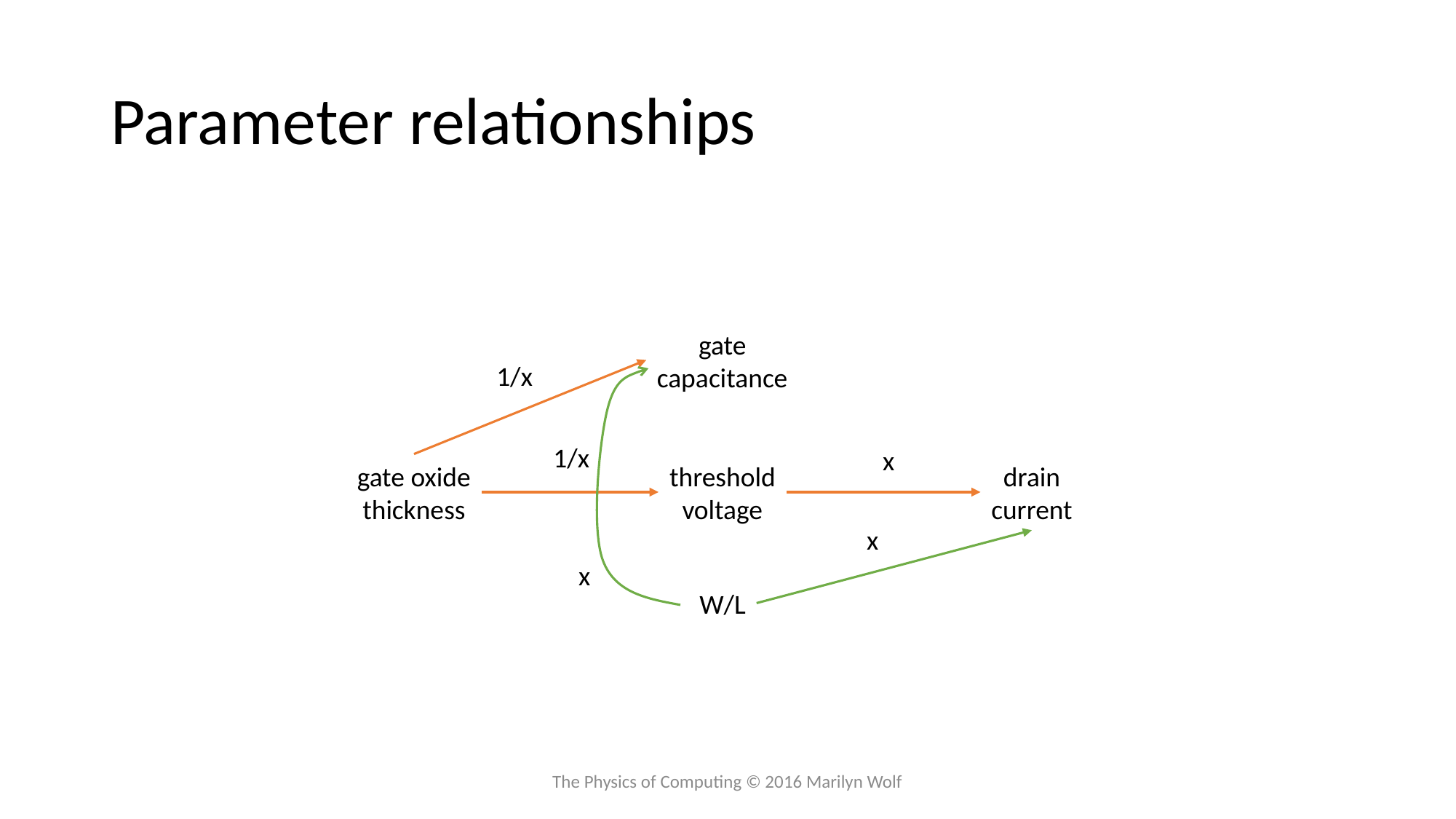

# Parameter relationships
gate
capacitance
1/x

1/x
x
gate oxide
thickness
threshold
voltage
drain
current
x
x
W/L
The Physics of Computing © 2016 Marilyn Wolf